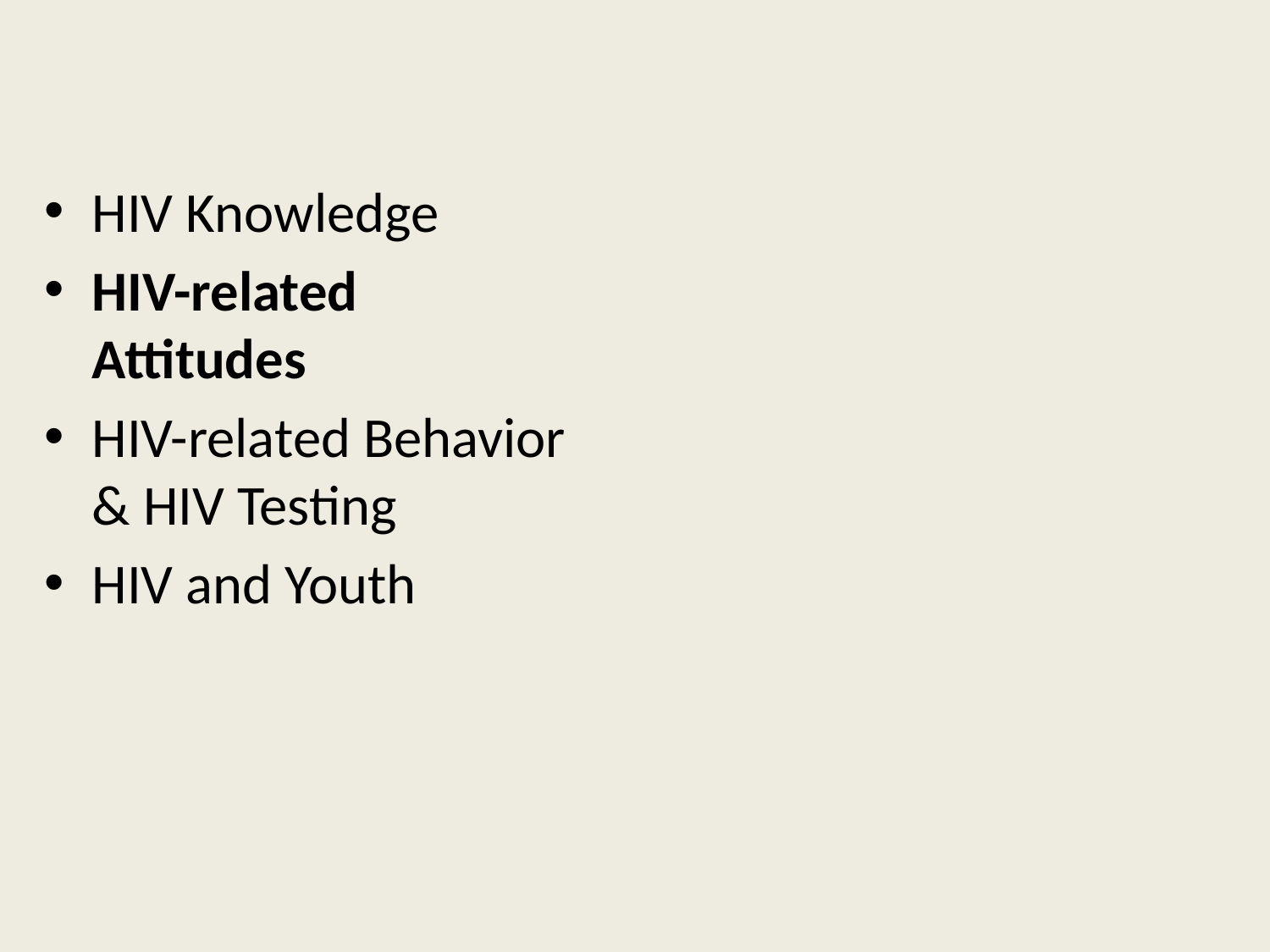

HIV Knowledge
HIV-related Attitudes
HIV-related Behavior & HIV Testing
HIV and Youth